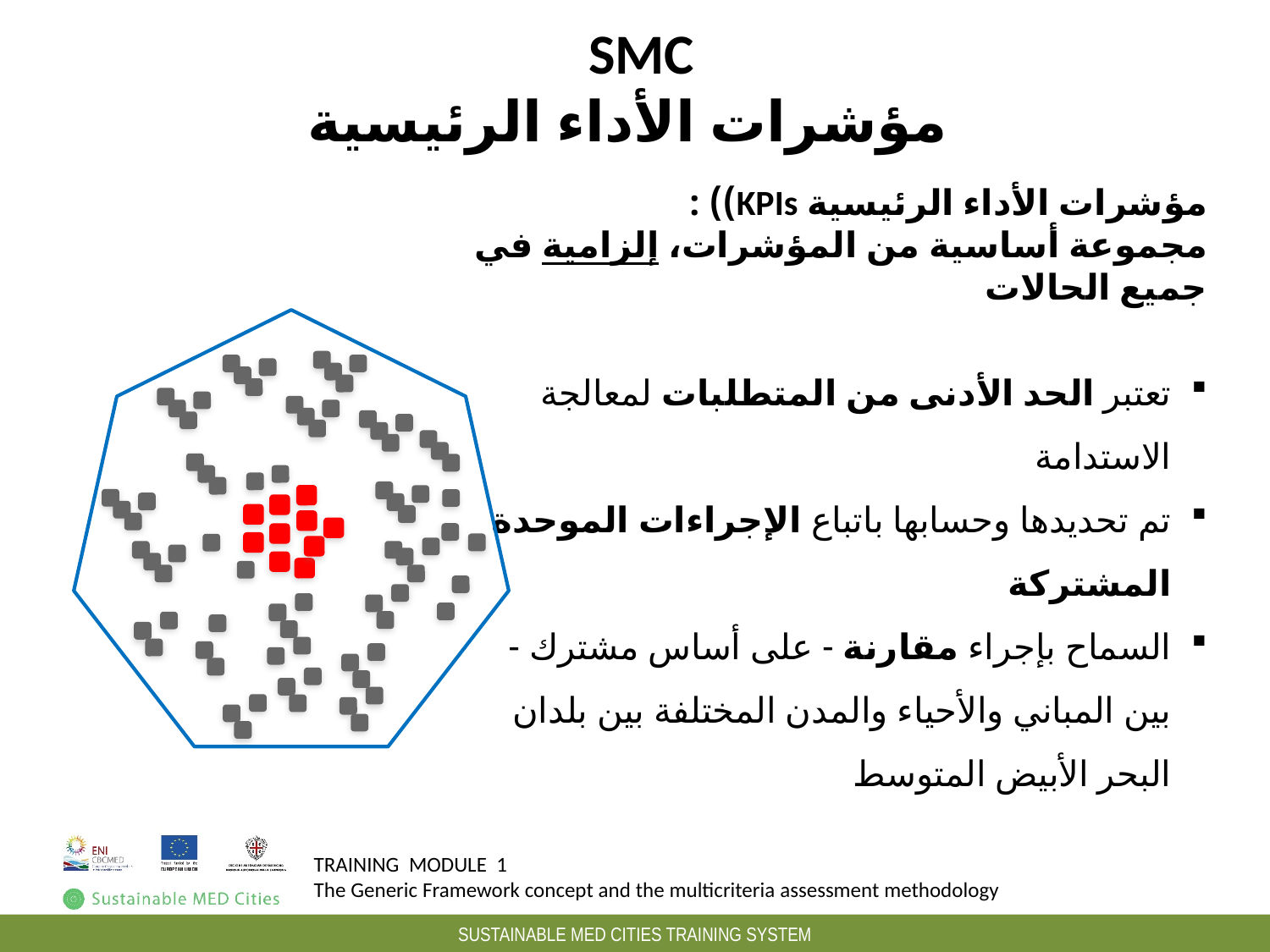

SMC
مؤشرات الأداء الرئيسية
مؤشرات الأداء الرئيسية KPIs)) :
مجموعة أساسية من المؤشرات، إلزامية في جميع الحالات

تعتبر الحد الأدنى من المتطلبات لمعالجة الاستدامة
تم تحديدها وحسابها باتباع الإجراءات الموحدة المشتركة
السماح بإجراء مقارنة - على أساس مشترك - بين المباني والأحياء والمدن المختلفة بين بلدان البحر الأبيض المتوسط